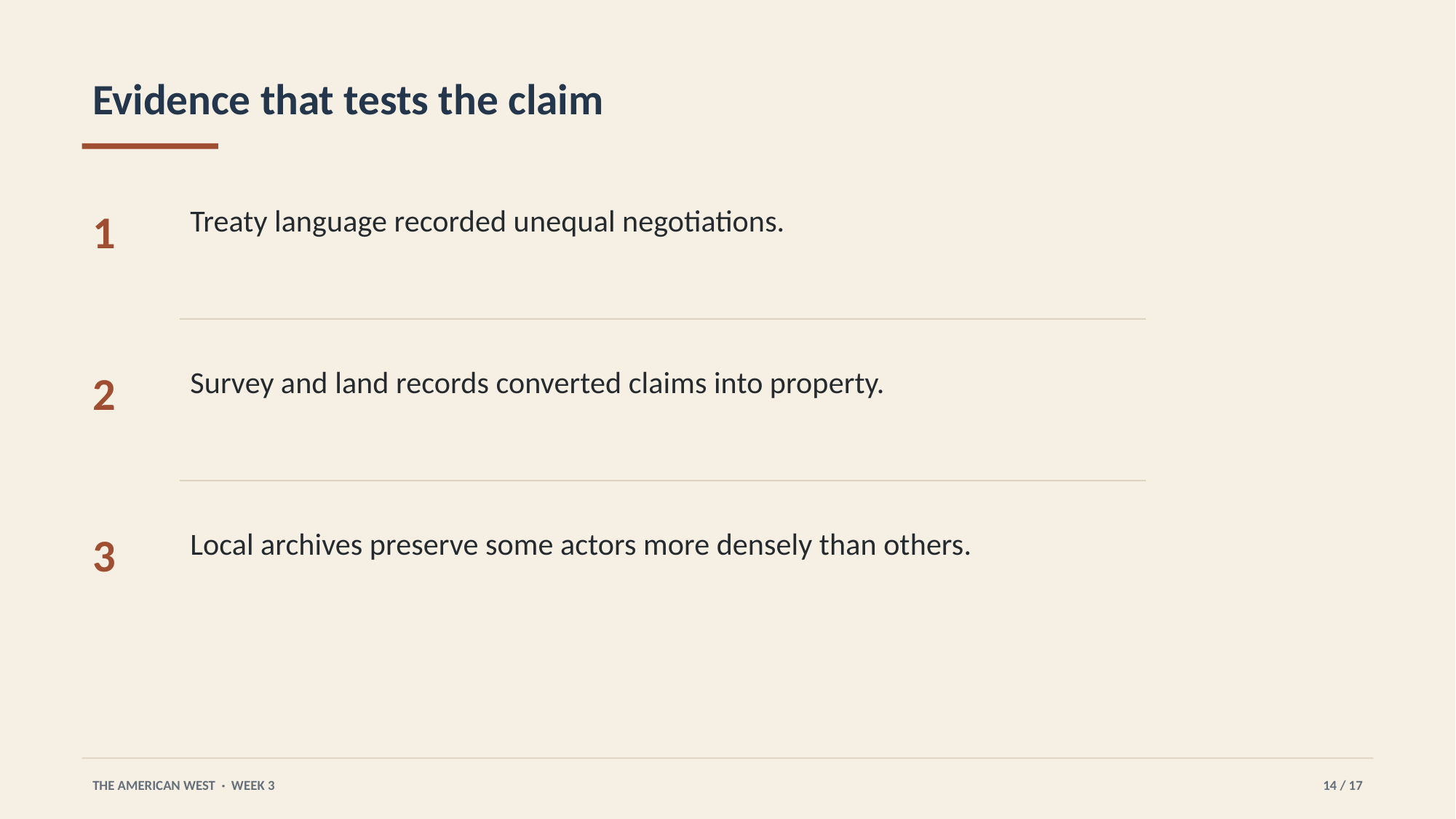

Evidence that tests the claim

Treaty language recorded unequal negotiations.
1

Survey and land records converted claims into property.
2

Local archives preserve some actors more densely than others.
3

THE AMERICAN WEST  ·  WEEK 3
14 / 17